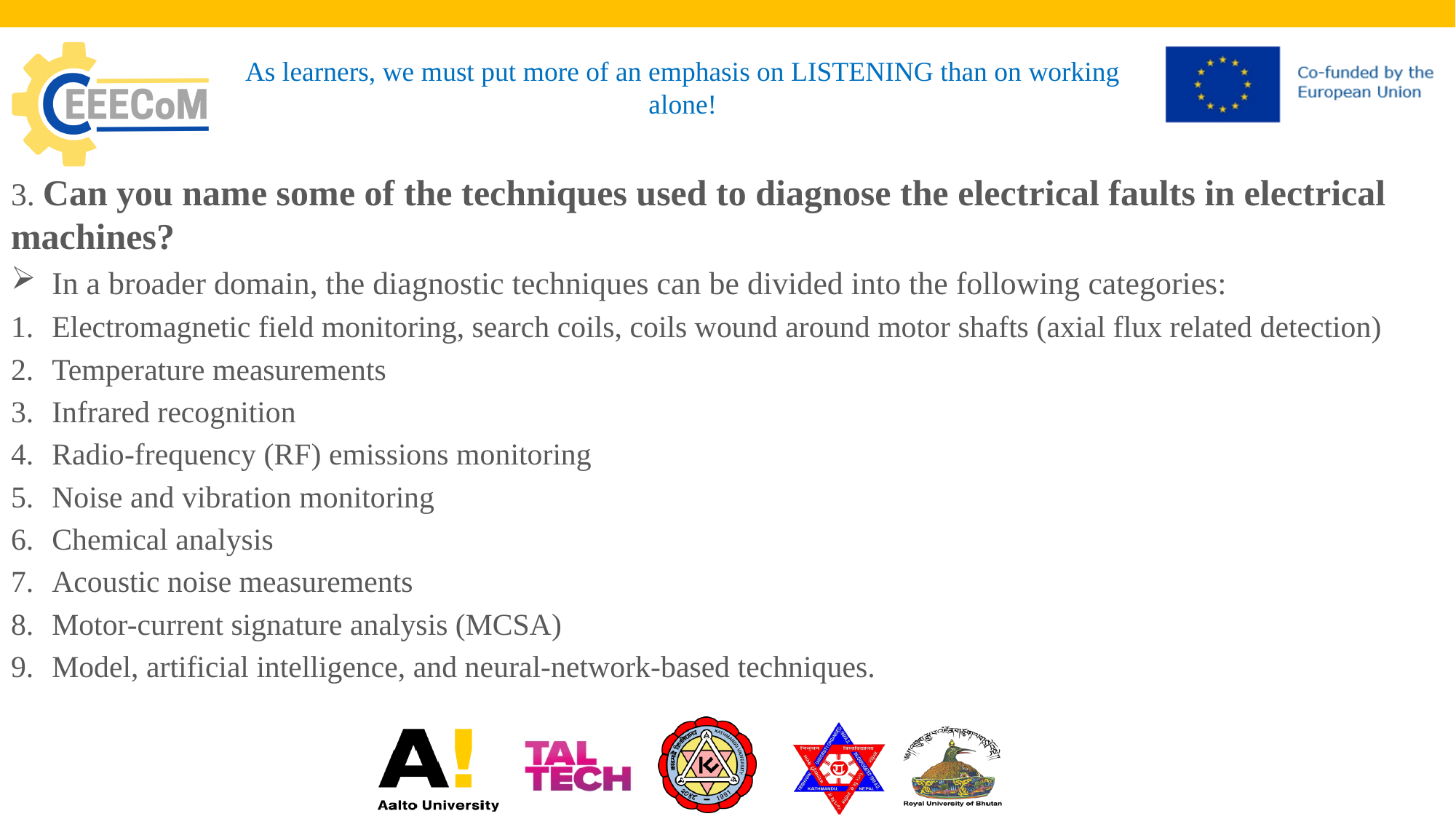

# As learners, we must put more of an emphasis on LISTENING than on working alone!
3. Can you name some of the techniques used to diagnose the electrical faults in electrical machines?
In a broader domain, the diagnostic techniques can be divided into the following categories:
Electromagnetic field monitoring, search coils, coils wound around motor shafts (axial flux related detection)
Temperature measurements
Infrared recognition
Radio-frequency (RF) emissions monitoring
Noise and vibration monitoring
Chemical analysis
Acoustic noise measurements
Motor-current signature analysis (MCSA)
Model, artificial intelligence, and neural-network-based techniques.